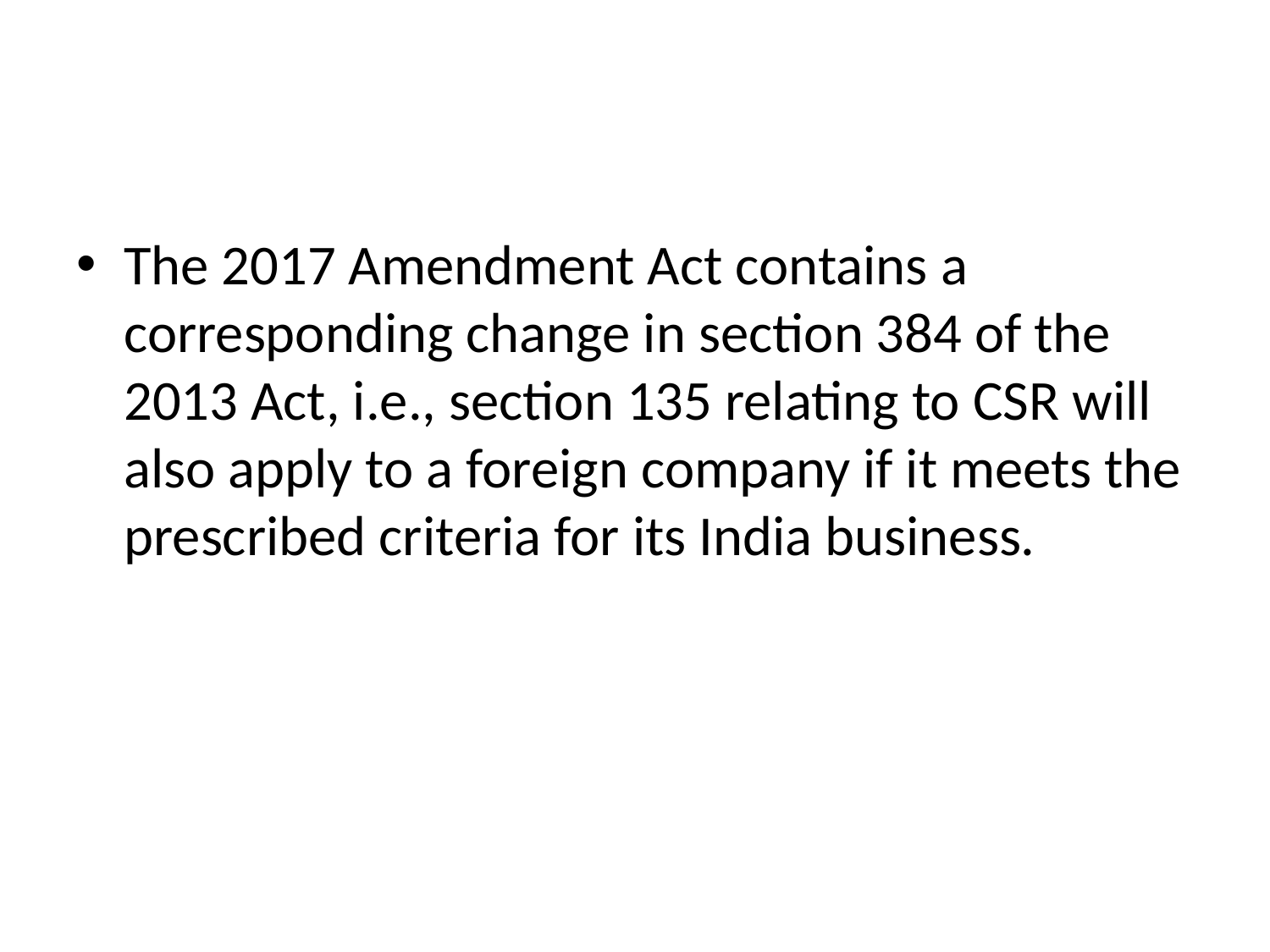

#
The 2017 Amendment Act contains a corresponding change in section 384 of the 2013 Act, i.e., section 135 relating to CSR will also apply to a foreign company if it meets the prescribed criteria for its India business.